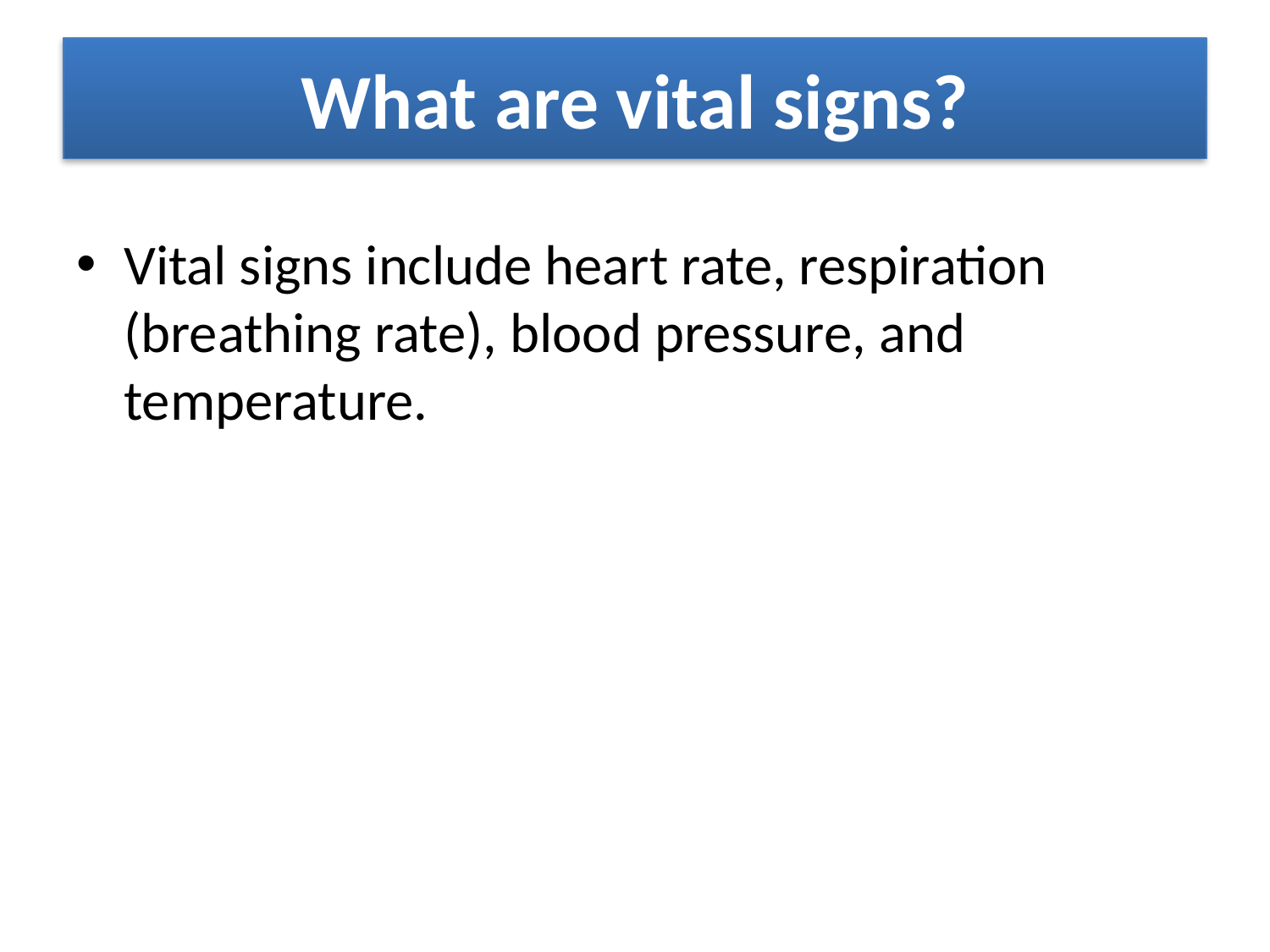

# What are vital signs?
Vital signs include heart rate, respiration (breathing rate), blood pressure, and temperature.